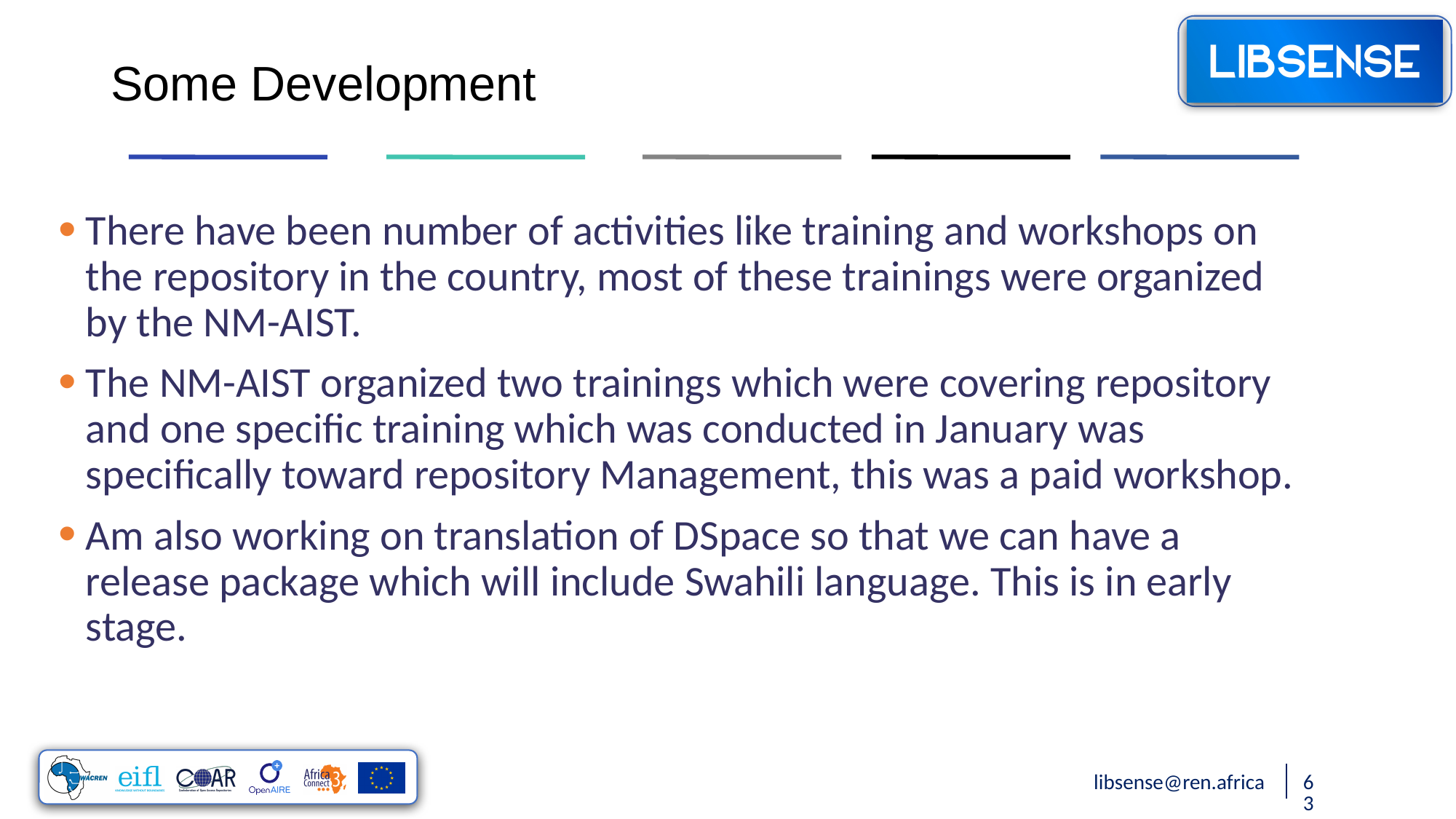

Some Development
There have been number of activities like training and workshops on the repository in the country, most of these trainings were organized by the NM-AIST.
The NM-AIST organized two trainings which were covering repository and one specific training which was conducted in January was specifically toward repository Management, this was a paid workshop.
Am also working on translation of DSpace so that we can have a release package which will include Swahili language. This is in early stage.
libsense@ren.africa
63